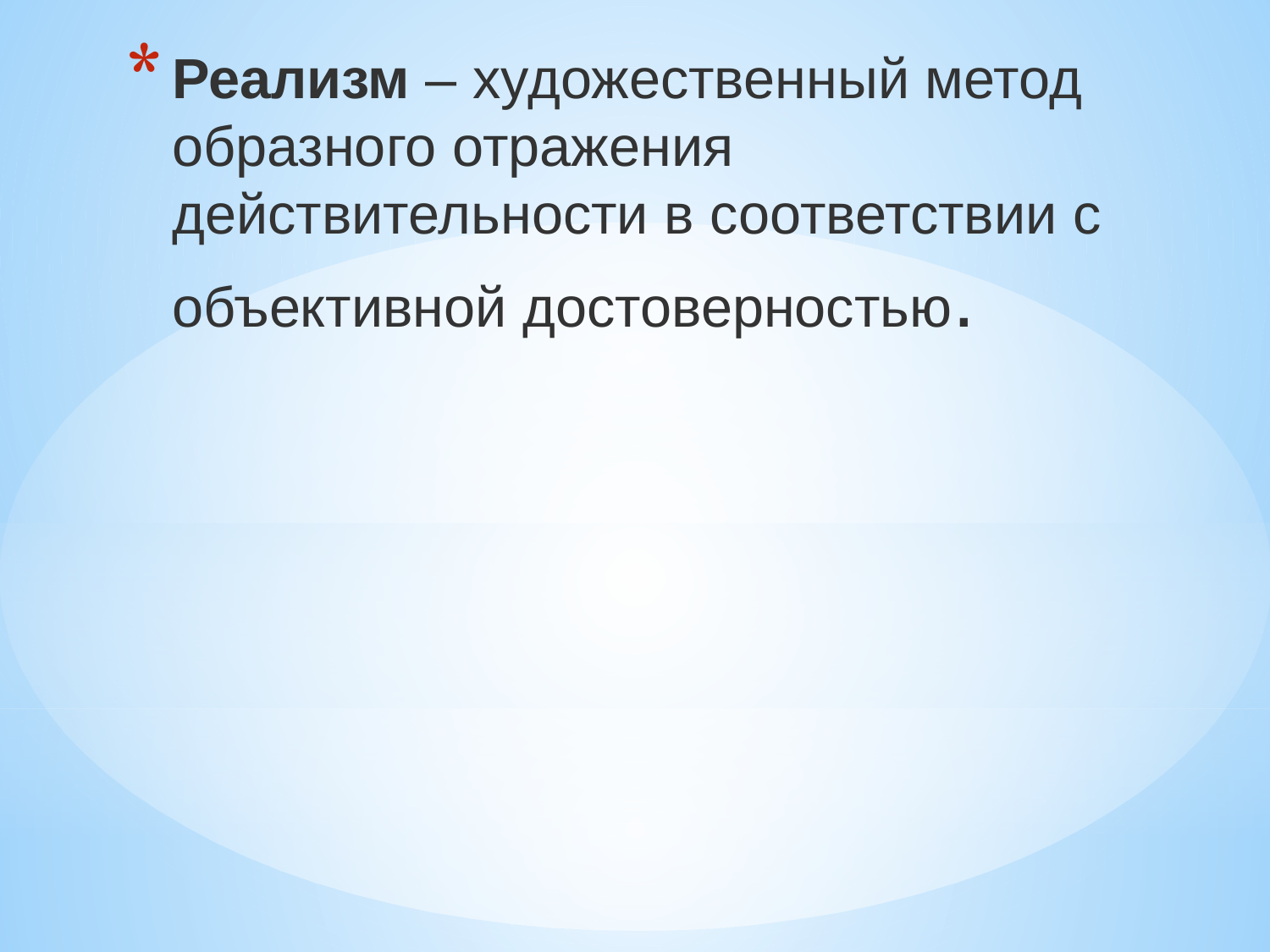

# Реализм – художественный метод образного отражения действительности в соответствии с объективной достоверностью.